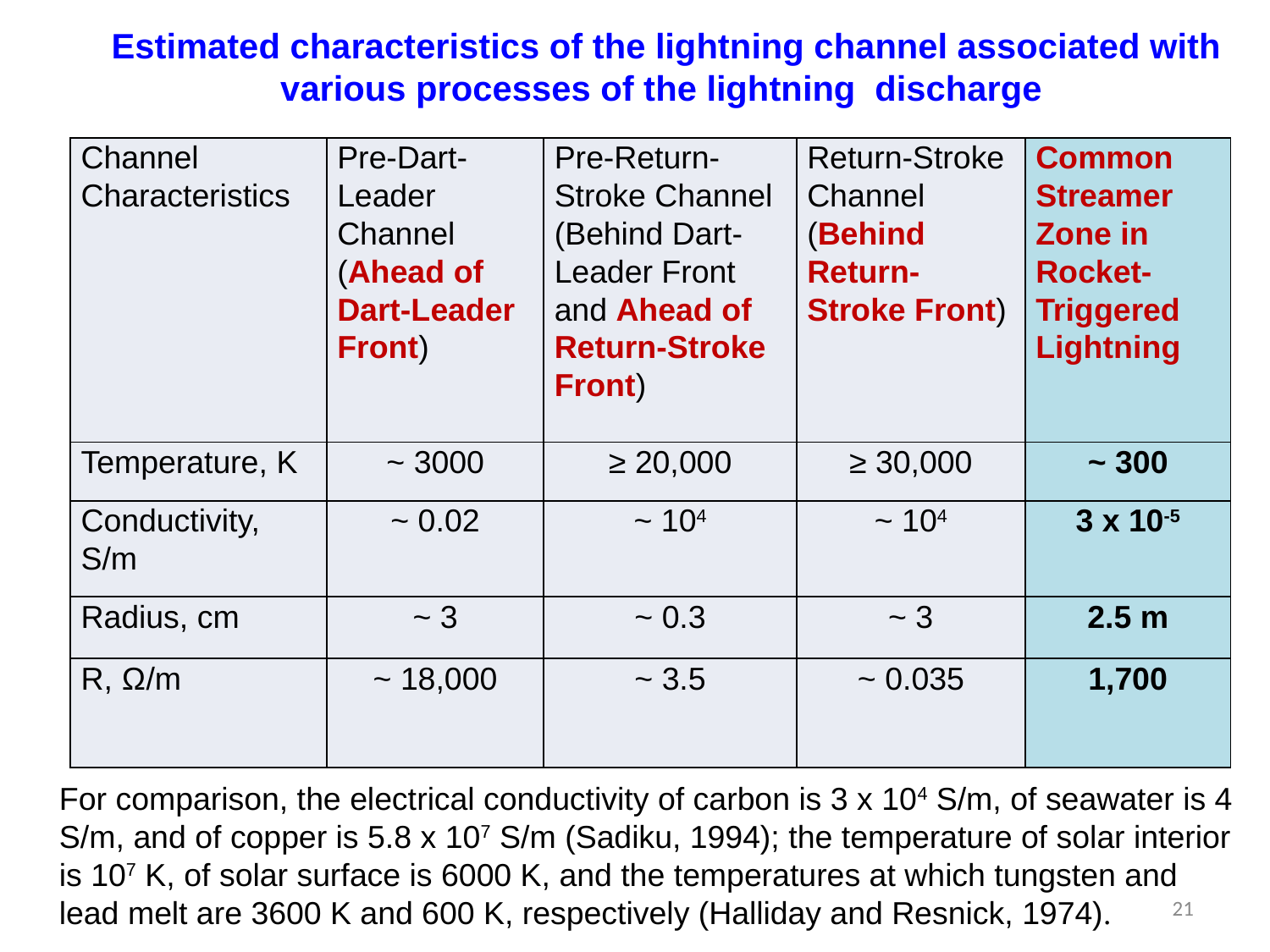

Estimated characteristics of the lightning channel associated with various processes of the lightning  discharge
| Channel Characteristics | Pre-Dart-Leader Channel (Ahead of Dart-Leader Front) | Pre-Return-Stroke Channel (Behind Dart-Leader Front and Ahead of Return-Stroke Front) | Return-Stroke Channel (Behind Return-Stroke Front) | Common Streamer Zone in Rocket-Triggered Lightning |
| --- | --- | --- | --- | --- |
| Temperature, K | ~ 3000 | ≥ 20,000 | ≥ 30,000 | ~ 300 |
| Conductivity, S/m | ~ 0.02 | ~ 104 | ~ 104 | 3 x 10-5 |
| Radius, cm | ~ 3 | ~ 0.3 | ~ 3 | 2.5 m |
| R, Ω/m | ~ 18,000 | ~ 3.5 | ~ 0.035 | 1,700 |
For comparison, the electrical conductivity of carbon is 3 x 104 S/m, of seawater is 4 S/m, and of copper is 5.8 x 107 S/m (Sadiku, 1994); the temperature of solar interior is 107 K, of solar surface is 6000 K, and the temperatures at which tungsten and lead melt are 3600 K and 600 K, respectively (Halliday and Resnick, 1974).
21